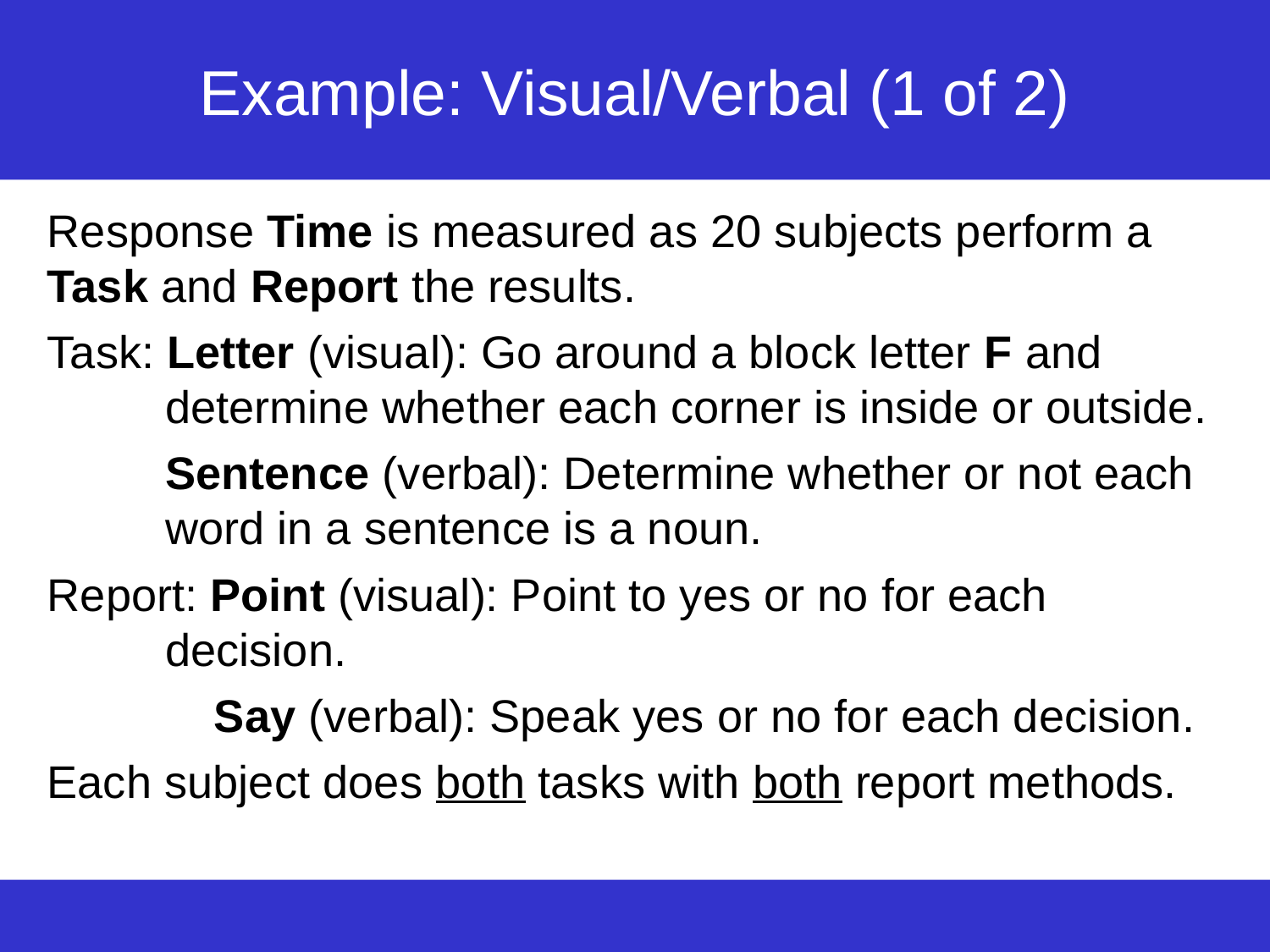

# Example: Visual/Verbal (1 of 2)
Response Time is measured as 20 subjects perform a Task and Report the results.
Task: Letter (visual): Go around a block letter F and determine whether each corner is inside or outside.
Sentence (verbal): Determine whether or not each word in a sentence is a noun.
Report: Point (visual): Point to yes or no for each decision.
Say (verbal): Speak yes or no for each decision.
Each subject does both tasks with both report methods.